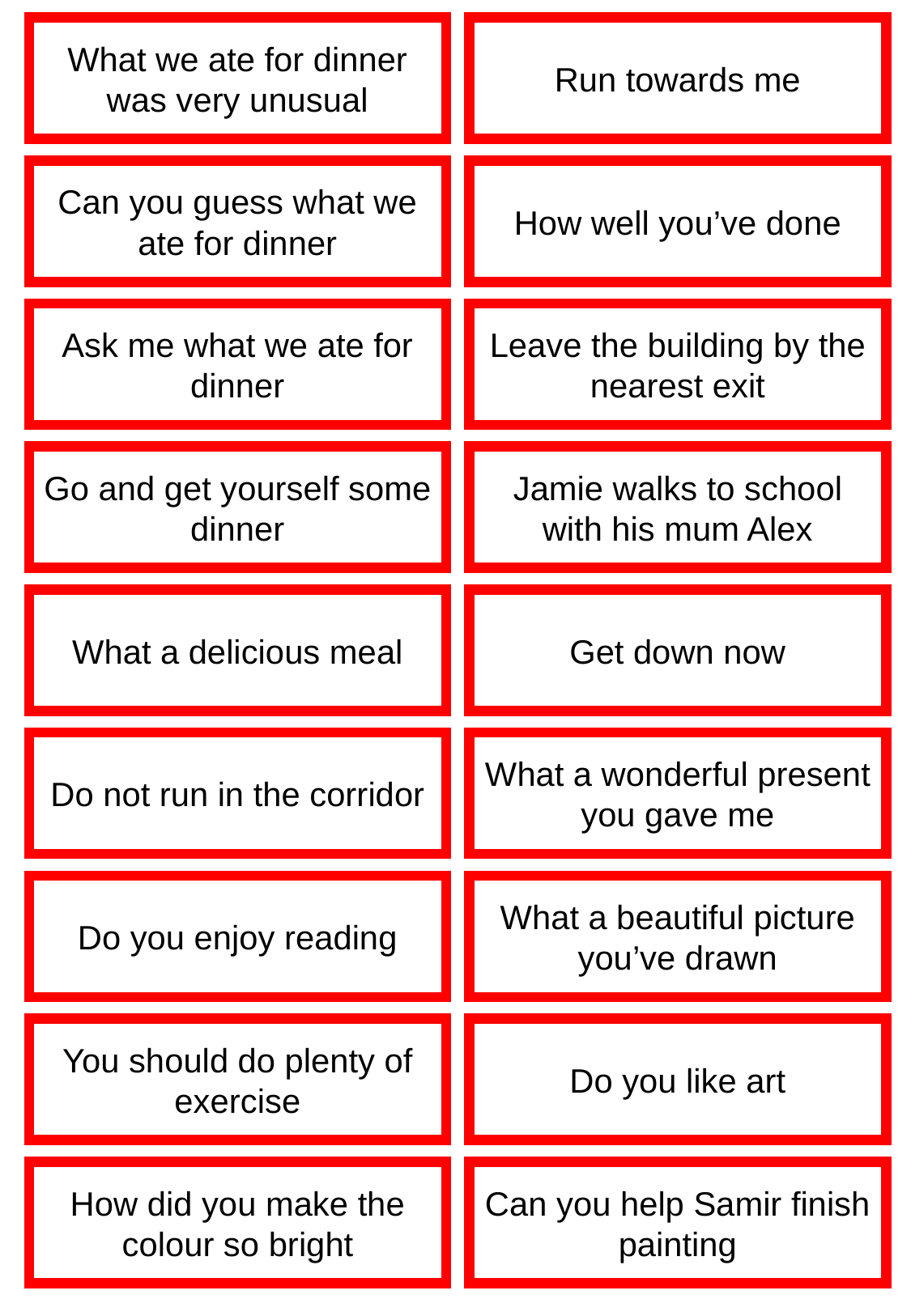

What we ate for dinner was very unusual
Can you guess what we ate for dinner
Ask me what we ate for dinner
Go and get yourself some dinner
What a delicious meal
Do not run in the corridor
Do you enjoy reading
You should do plenty of exercise
How did you make the colour so bright
Run towards me
How well you’ve done
Leave the building by the nearest exit
Jamie walks to school with his mum Alex
Get down now
What a wonderful present you gave me
What a beautiful picture you’ve drawn
Do you like art
Can you help Samir finish painting